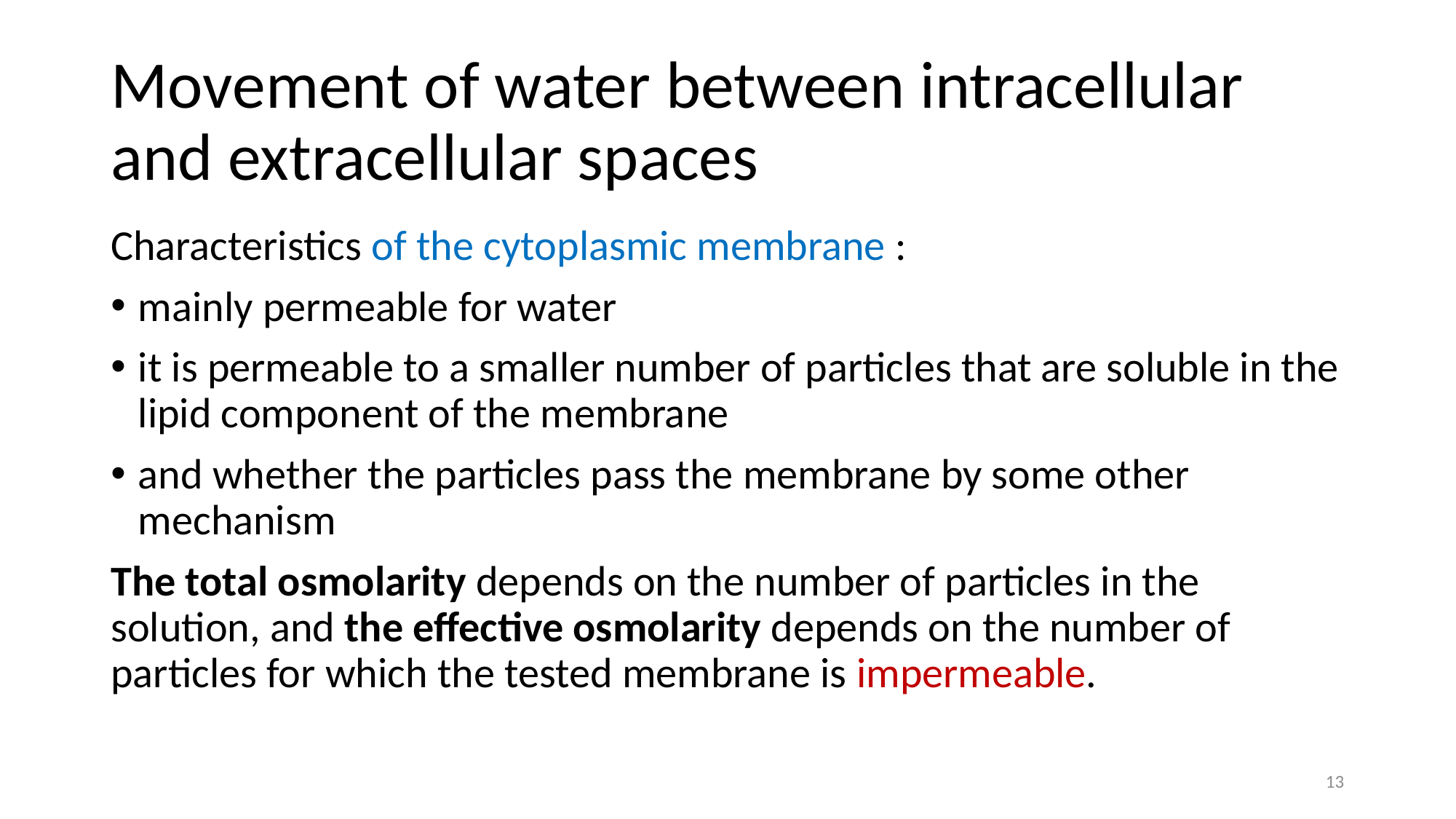

# Movement of water between intracellular and extracellular spaces
Characteristics of the cytoplasmic membrane :
mainly permeable for water
it is permeable to a smaller number of particles that are soluble in the lipid component of the membrane
and whether the particles pass the membrane by some other mechanism
The total osmolarity depends on the number of particles in the solution, and the effective osmolarity depends on the number of particles for which the tested membrane is impermeable.

13